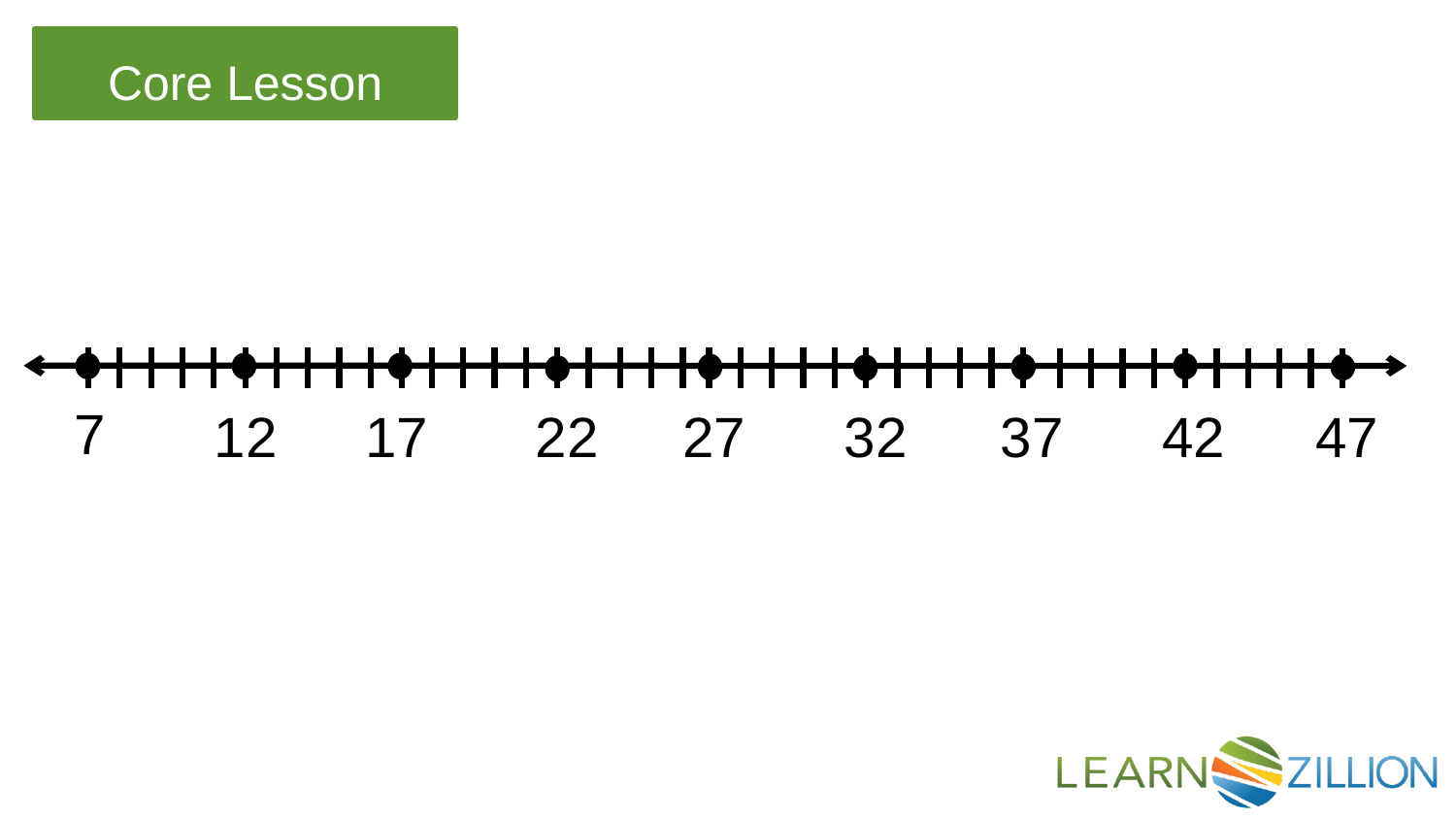

7
12
17
22
27
32
37
42
47